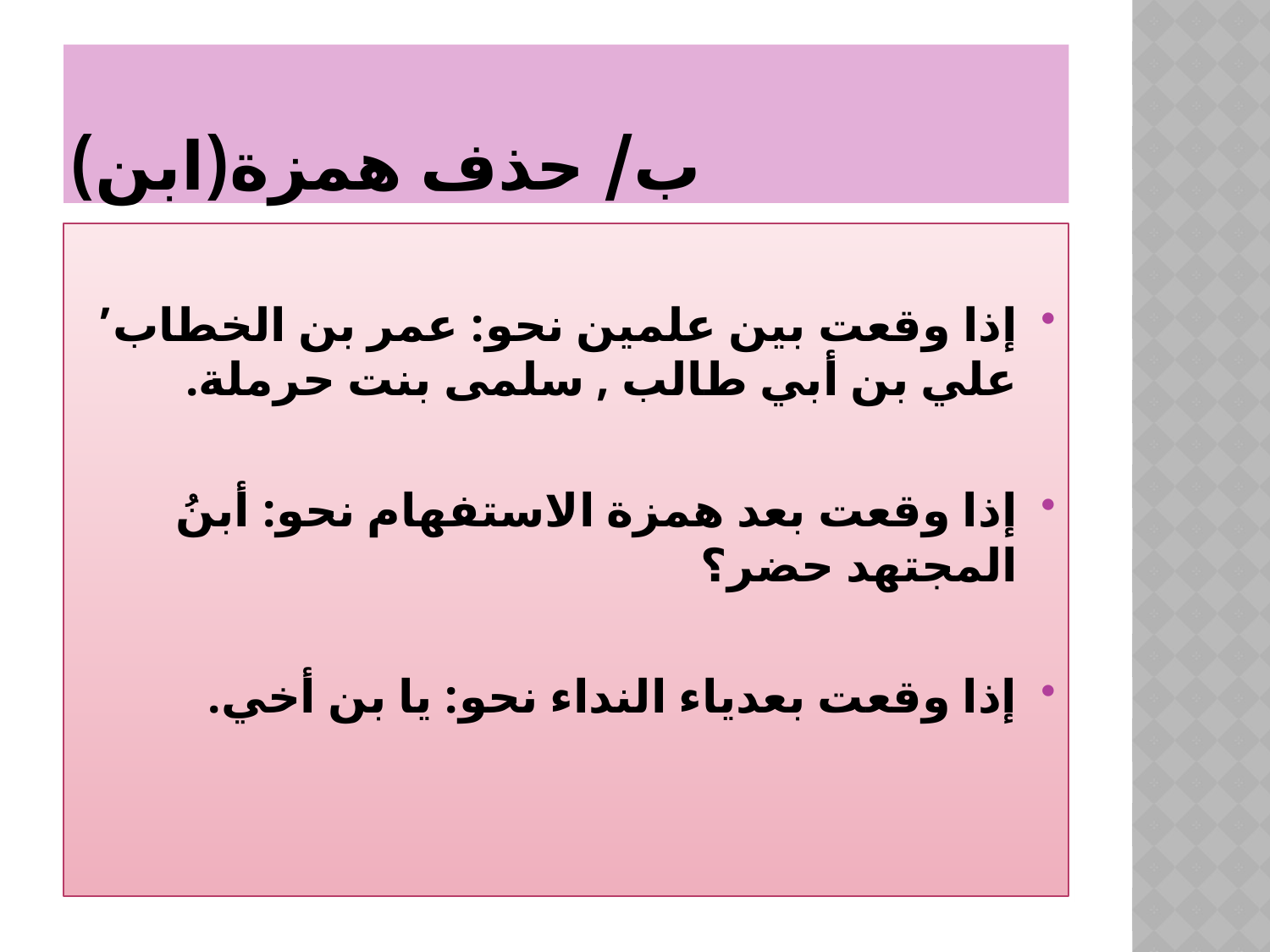

# ب/ حذف همزة(ابن)

إذا وقعت بين علمين نحو: عمر بن الخطاب’ علي بن أبي طالب , سلمى بنت حرملة.

إذا وقعت بعد همزة الاستفهام نحو: أبنُ المجتهد حضر؟

إذا وقعت بعدياء النداء نحو: يا بن أخي.